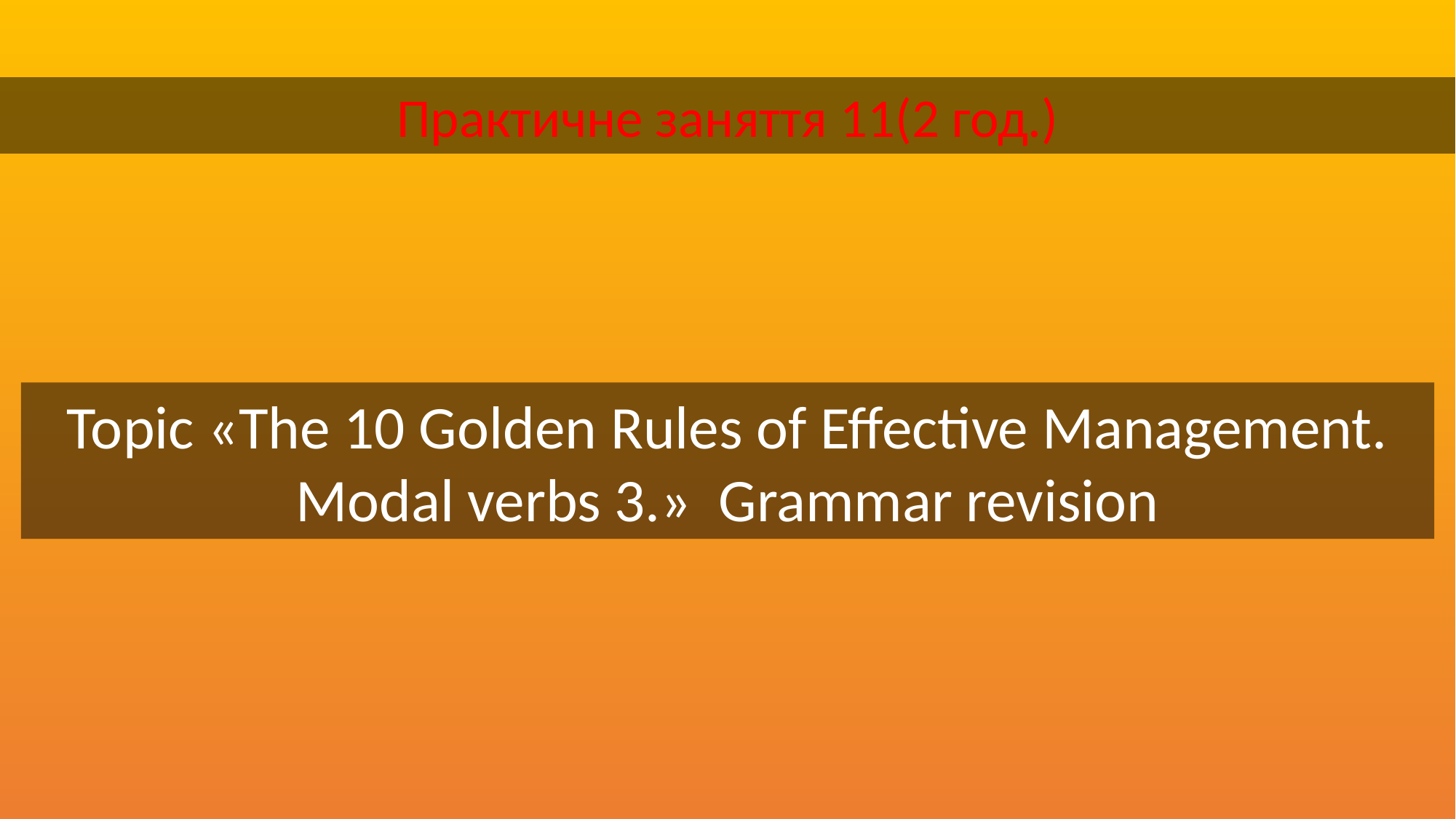

Практичне заняття 11(2 год.)
Topic «The 10 Golden Rules of Effective Management. Modal verbs 3.»  Grammar revision